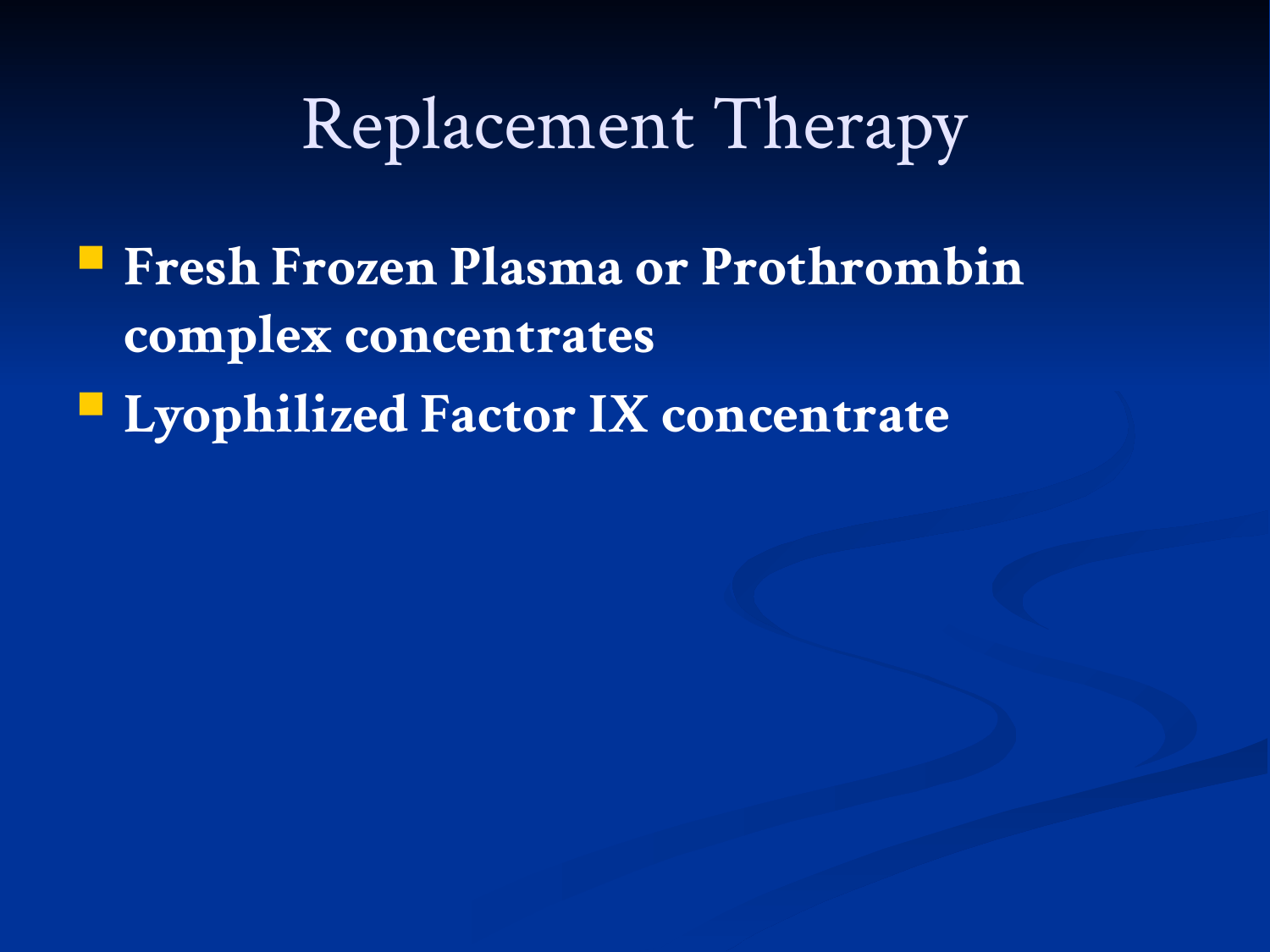

# Replacement Therapy
Fresh Frozen Plasma or Prothrombin complex concentrates
Lyophilized Factor IX concentrate